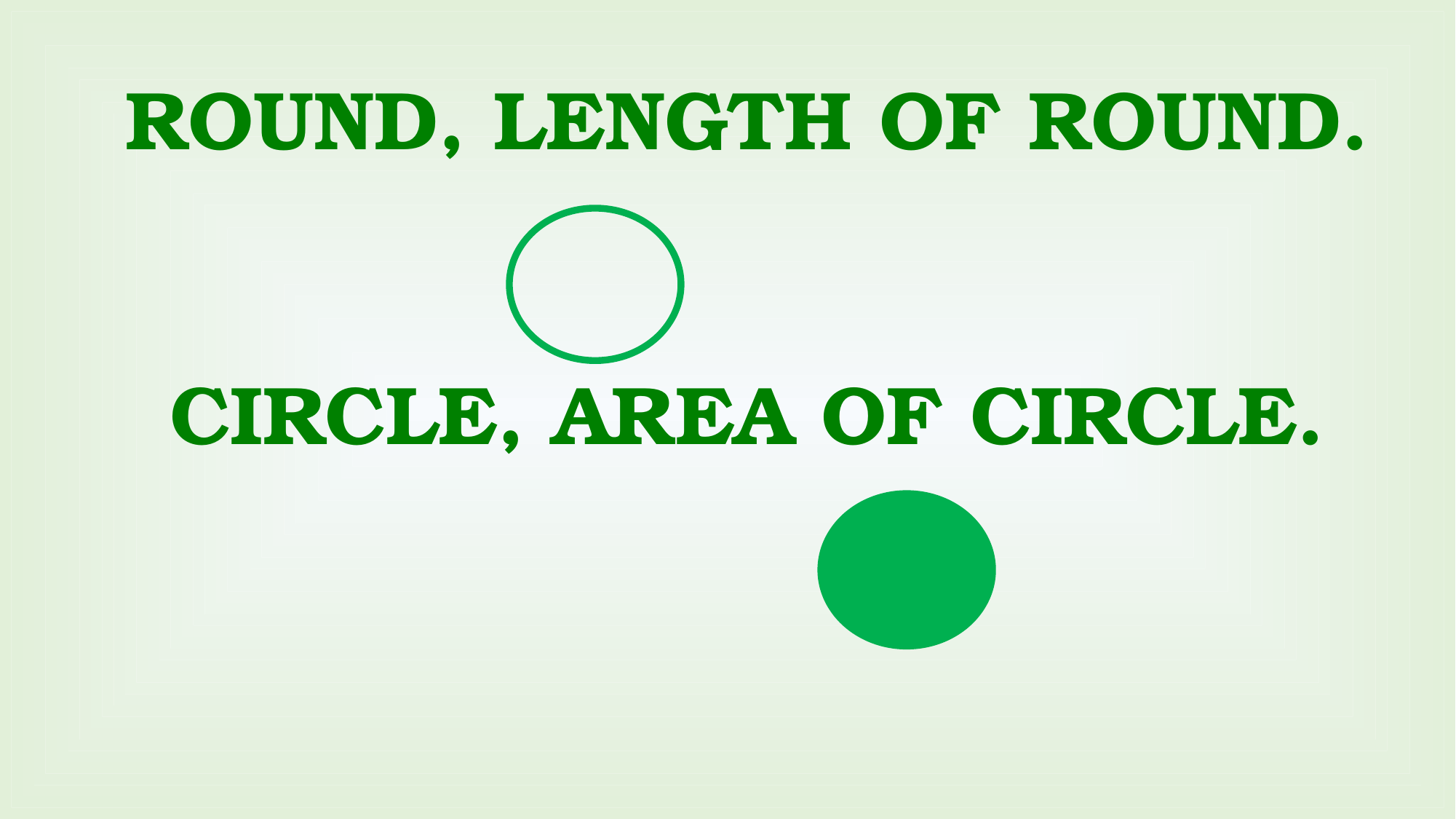

ROUND, LENGTH OF ROUND.

CIRCLE, AREA OF CIRCLE.